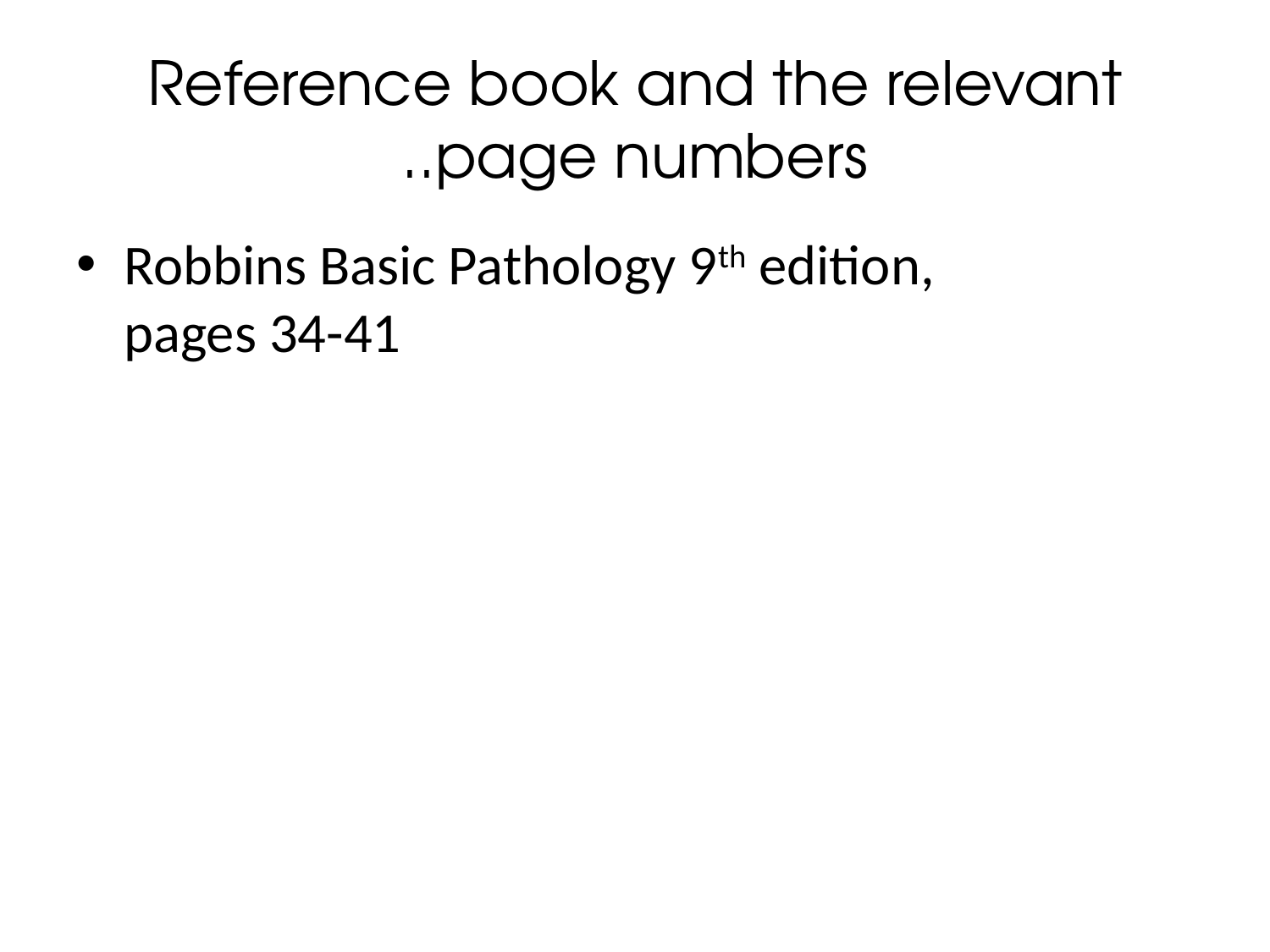

# Reference book and the relevant page numbers..
Robbins Basic Pathology 9th edition,            pages 34-41